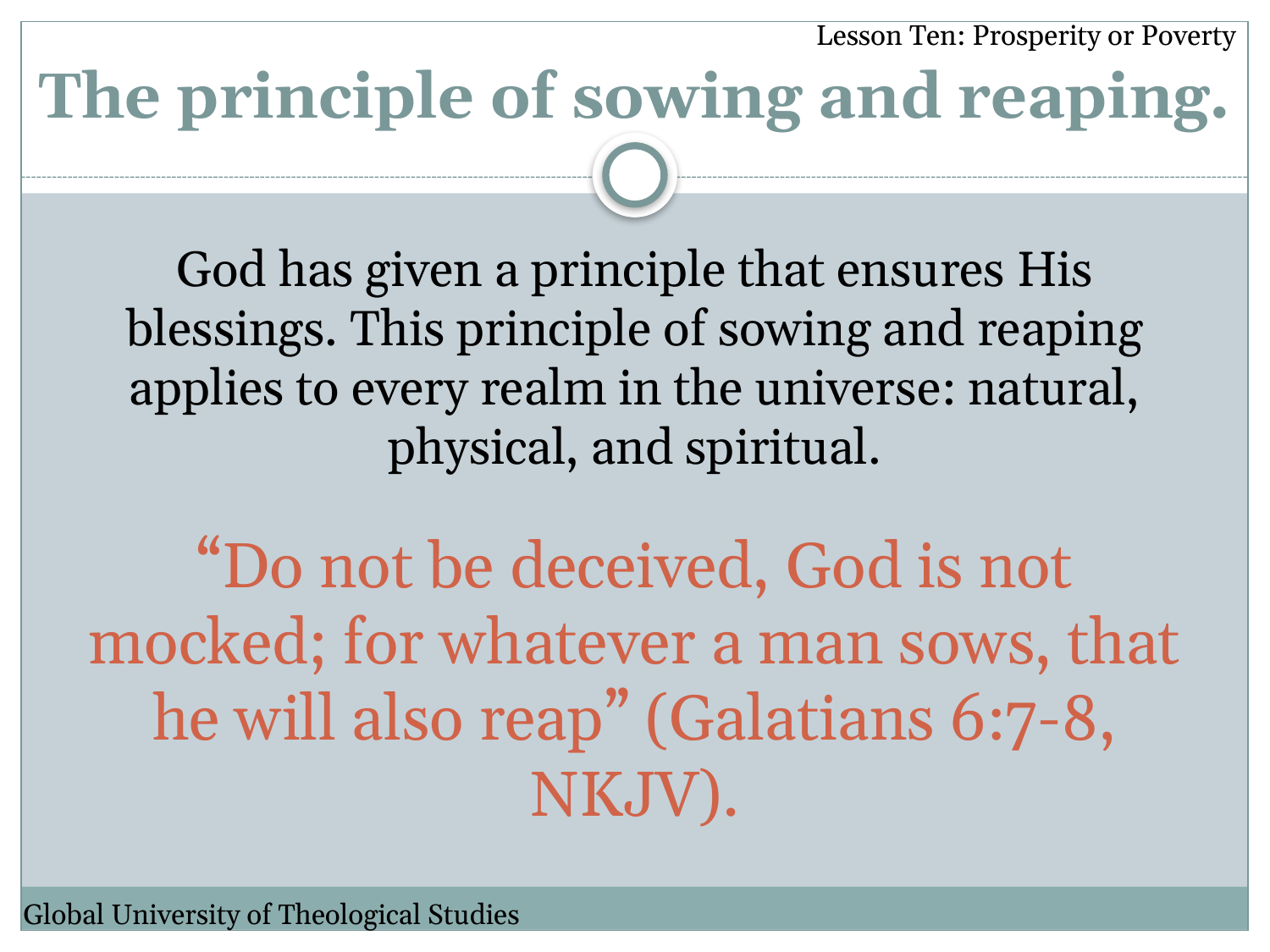

Lesson Ten: Prosperity or Poverty
# The principle of sowing and reaping.
God has given a principle that ensures His blessings. This principle of sowing and reaping applies to every realm in the universe: natural, physical, and spiritual.
“Do not be deceived, God is not mocked; for whatever a man sows, that he will also reap” (Galatians 6:7-8, NKJV).
Global University of Theological Studies